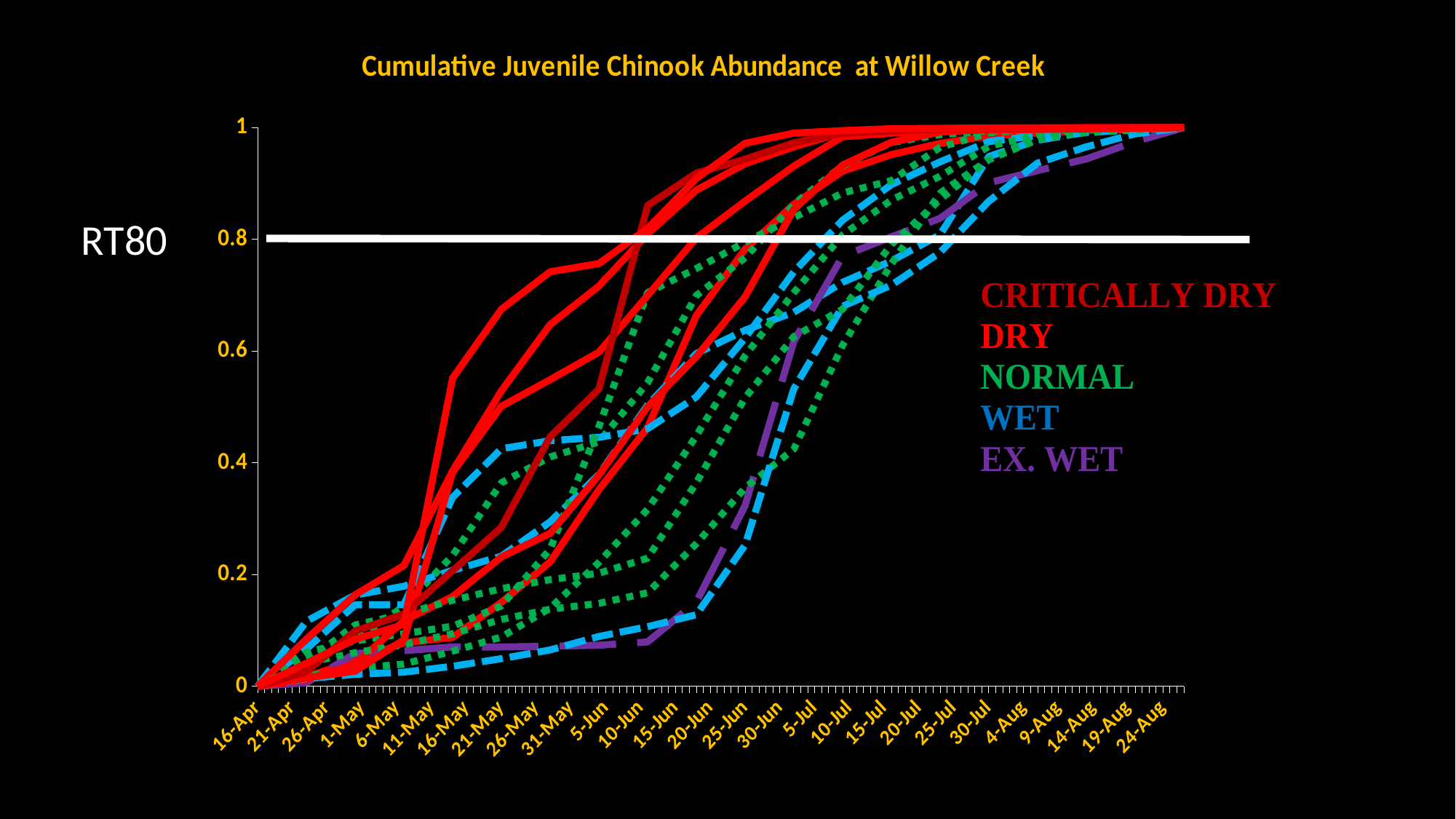

### Chart: Cumulative Juvenile Chinook Abundance  at Willow Creek

| Category | 2001 | 2002 | 2003 | 2004 | 2005 | 2006 (ext. wet) | 2007 | 2008 | 2009 | 2010 | 2011 | 2012 | 2013 | 2014 (crit dry) | 2015 |
|---|---|---|---|---|---|---|---|---|---|---|---|---|---|---|---|
| 41380 | 0.0 | 0.0 | 0.0 | 0.0 | 0.0 | 0.0 | 0.0 | 0.0 | 0.0 | 0.0 | 0.0 | 0.0 | 0.0 | 0.0 | 0.0 |
| 41387 | 0.016817801651927394 | 0.05506513231382444 | 0.0666990040892513 | 0.11634698738396021 | 0.061089355889024526 | 0.006272501800144012 | 0.0844053657908205 | 0.017855872519029665 | 0.011747269393417442 | 0.042040552896251276 | 0.01370899256213431 | 0.04377762393159169 | 0.014799711753171643 | 0.026208451207195747 | 0.04110029404627211 |
| 41394 | 0.04580923235012808 | 0.08200805213799532 | 0.14584996254589663 | 0.16341937601521667 | 0.0812978675780015 | 0.058756700536042886 | 0.1637311255557451 | 0.03272503898526521 | 0.04010830050447042 | 0.06005485935567149 | 0.021542056145251818 | 0.10969495068014057 | 0.027180871792016927 | 0.09873186456323102 | 0.08411992549567125 |
| 41401 | 0.07766780685898467 | 0.14338752320414017 | 0.14584996254589663 | 0.17909053418281895 | 0.0940506326192954 | 0.06376510120809666 | 0.21601381485723833 | 0.03966616643574743 | 0.11705822868835239 | 0.0747378045500995 | 0.025299452907344193 | 0.12941534886089895 | 0.08316902954839268 | 0.1292056955693776 | 0.11075427753807947 |
| 41408 | 0.08753496095035285 | 0.23413278795233006 | 0.3382044134441811 | 0.20765547017682653 | 0.10755451048442738 | 0.07048563885110809 | 0.3856096397622786 | 0.06293198553282497 | 0.16073240178113785 | 0.09403861668369817 | 0.03582121971343627 | 0.1540177434537295 | 0.3828197003717518 | 0.20687450728127676 | 0.55169446921969 |
| 41415 | 0.15024450057124014 | 0.3641422705100491 | 0.42512863335502804 | 0.23283705193701237 | 0.1439286777414464 | 0.07048563885110809 | 0.5287420750834705 | 0.08819534073855764 | 0.23134763333804753 | 0.11959124401656537 | 0.04946535155266012 | 0.174737932244379 | 0.5010666215121206 | 0.2845831749060796 | 0.6748598316403873 |
| 41422 | 0.22265908799059808 | 0.41045010004902 | 0.43964977343337464 | 0.29441914877500697 | 0.24530698707993637 | 0.07171773741899352 | 0.647482653093198 | 0.13992350870774434 | 0.2738372696631878 | 0.13796912816651427 | 0.0650304166622672 | 0.19097321127084704 | 0.5489006723697476 | 0.4466955064052438 | 0.7420996731768658 |
| 41429 | 0.3518563814449055 | 0.4375356600422697 | 0.44561172988837444 | 0.3789945883164867 | 0.46425810590344674 | 0.07350988079046324 | 0.7163637123250947 | 0.2216756945361911 | 0.3778672288788266 | 0.14841391921690958 | 0.08914201330700691 | 0.20226141317573113 | 0.5981117822437478 | 0.5318062141745163 | 0.7566916800347938 |
| 41436 | 0.4630726742528156 | 0.5435353868160303 | 0.46105387250868807 | 0.503286566737083 | 0.7048265056293079 | 0.07944635570845668 | 0.8098942648149372 | 0.31676812433730694 | 0.500434493645275 | 0.16738772656376055 | 0.10668759304874056 | 0.22937365947886387 | 0.6997075779225196 | 0.8605003192458625 | 0.8195570711352455 |
| 41443 | 0.6639437009282387 | 0.6996620834304358 | 0.5181683101445359 | 0.5957564994908136 | 0.7478672318665673 | 0.15124409952796225 | 0.8881215902404718 | 0.4486269621077902 | 0.5900260205695751 | 0.25534448448340774 | 0.1281994814158945 | 0.3646887161368091 | 0.8026831387976519 | 0.918803142877868 | 0.9092679729086628 |
| 41450 | 0.7824789506619699 | 0.7673538842324352 | 0.6236906413861701 | 0.637417204608768 | 0.7950327328276687 | 0.32336986958956715 | 0.9354186758208664 | 0.5917201055566284 | 0.6973782416373259 | 0.3553595439143764 | 0.25287838312776506 | 0.5166333088730474 | 0.8685782348902372 | 0.943569607156209 | 0.9720734832034339 |
| 41457 | 0.8629291754599591 | 0.8630634286678615 | 0.741824567435806 | 0.6694917393975609 | 0.8388822610457429 | 0.6174573965917274 | 0.9658493108238431 | 0.7047203505907356 | 0.8539422838751766 | 0.4246189426128113 | 0.5325284067340514 | 0.6259943672174318 | 0.9311663790383936 | 0.9729505890305369 | 0.9902551867808393 |
| 41464 | 0.9221946673492865 | 0.93200483771165 | 0.8344712831407414 | 0.7231709267192404 | 0.8830883082539338 | 0.7701736138891112 | 0.991424900862384 | 0.8079892410830735 | 0.9330977884559577 | 0.6105846286236756 | 0.6803180890522642 | 0.6750633357919379 | 0.9837374046651449 | 0.9898072488340154 | 0.9947620053136336 |
| 41471 | 0.9517236083870948 | 0.9734126760902934 | 0.8980388785873048 | 0.761406196083052 | 0.9051301813516338 | 0.804544363549084 | 0.9976586462971795 | 0.870470680031753 | 0.9738960468844395 | 0.7561458613456677 | 0.7181386782591382 | 0.790956045054715 | 0.9900184484155702 | 0.9944863330089063 | 0.9980901174609278 |
| 41478 | 0.9718432745117191 | 0.98759633233954 | 0.9387840310439256 | 0.8083691727614735 | 0.9649480682208894 | 0.8377310184814786 | 0.9984889999895552 | 0.9131517822561432 | 0.9921750269565909 | 0.8828494594739956 | 0.7767742801591049 | 0.8713429828847166 | 0.9941275894276506 | 0.9972387823540338 | 0.9986164382266457 |
| 41485 | 0.9854289194445527 | 0.9941256358537116 | 0.9749978509940687 | 0.9483070604374795 | 0.9907005078953379 | 0.9013361068885511 | 0.9991592016070912 | 0.9665432462615362 | 0.9972385333325705 | 0.9429258323024795 | 0.8682980395469403 | 0.9428431026709501 | 0.9958038746311862 | 0.998618594058759 | 0.999379130593734 |
| 41492 | 0.990225274935284 | 0.9957609752569534 | 0.9859393611926368 | 0.9774779703241119 | 0.9969390133308103 | 0.9230978478278263 | 0.9995822119786788 | 0.9869838333948743 | 0.9993124945330646 | 0.9786995105684936 | 0.9367049847728139 | 0.9814529409878309 | 0.9967838983837146 | 0.9989254845881173 | 0.9995682278748302 |
| 41499 | 0.995303183461048 | 0.996484221184677 | 0.991385556224135 | 0.9919708459227216 | 0.9990192843313941 | 0.943979518361469 | 0.9998259216577828 | 0.9968202025540008 | 0.9997449444641097 | 0.9930791157962675 | 0.9656803814413862 | 0.9911386483208234 | 0.9978972981499007 | 0.9994475970471554 | 0.9996123505737528 |
| 41506 | 0.9971773597245475 | 0.9979206679577948 | 0.9961993295101493 | 0.9968270533677841 | 0.9998257787459299 | 0.9750060004800385 | 0.9999199239625801 | 0.9987104656664308 | 0.9999027192026573 | 0.9989017372129297 | 0.9889352131881458 | 0.9955622501702475 | 0.9989067032851479 | 0.9998174599189015 | 0.9996785346221364 |
| 41513 | 1.0 | 1.0000000000000002 | 0.9999999999999999 | 1.0 | 0.9999999999999999 | 1.0 | 1.0 | 1.0000000000000002 | 1.0000000000000002 | 1.0000000000000002 | 0.9999999999999999 | 1.0 | 1.0 | 1.0000000000000002 | 1.0 |
RT80